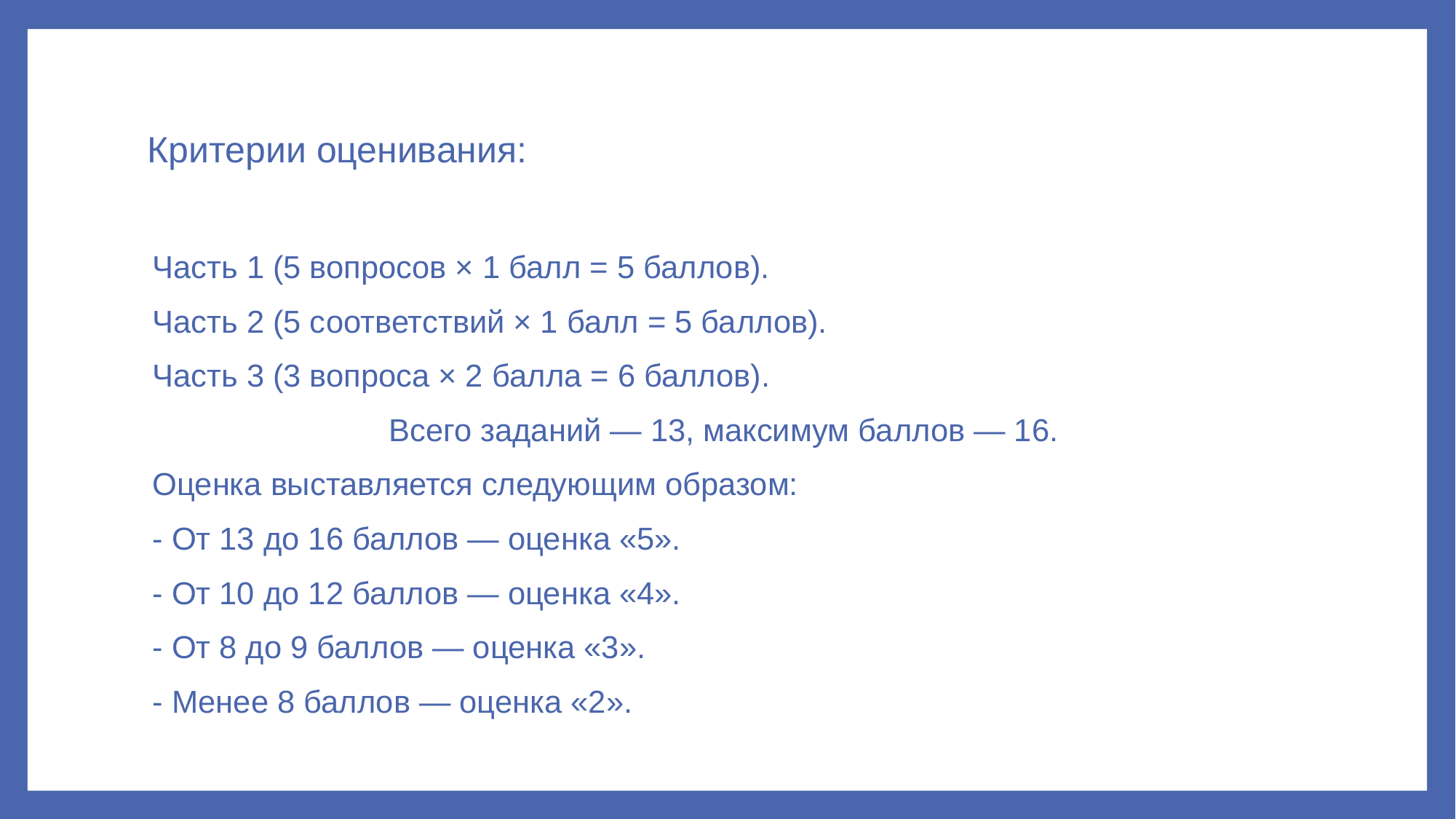

# Критерии оценивания:
Часть 1 (5 вопросов × 1 балл = 5 баллов).
Часть 2 (5 соответствий × 1 балл = 5 баллов).
Часть 3 (3 вопроса × 2 балла = 6 баллов).
Всего заданий — 13, максимум баллов — 16.
Оценка выставляется следующим образом:
- От 13 до 16 баллов — оценка «5».
- От 10 до 12 баллов — оценка «4».
- От 8 до 9 баллов — оценка «3».
- Менее 8 баллов — оценка «2».